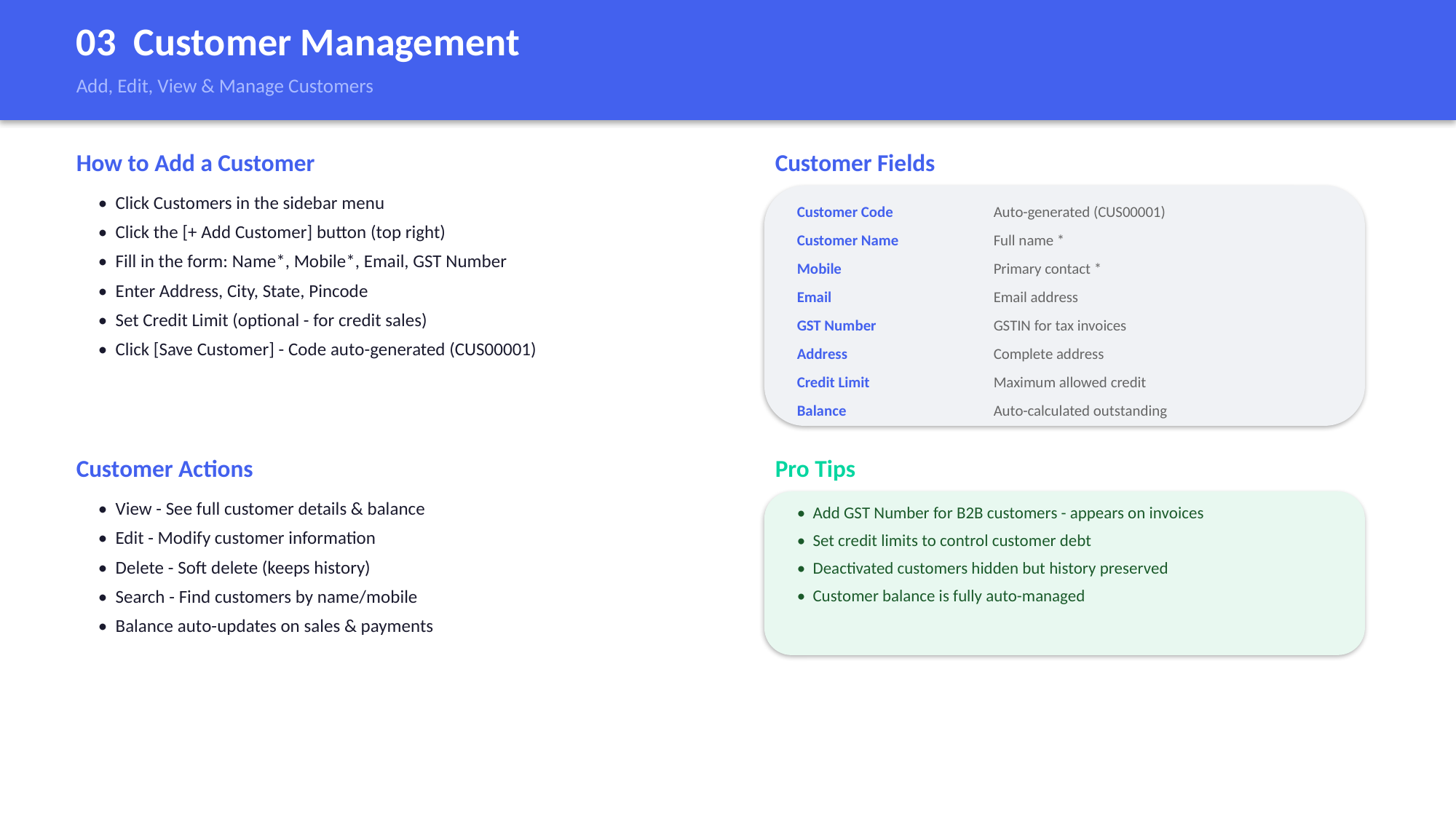

03  Customer Management
Add, Edit, View & Manage Customers
How to Add a Customer
Customer Fields
•  Click Customers in the sidebar menu
•  Click the [+ Add Customer] button (top right)
•  Fill in the form: Name*, Mobile*, Email, GST Number
•  Enter Address, City, State, Pincode
•  Set Credit Limit (optional - for credit sales)
•  Click [Save Customer] - Code auto-generated (CUS00001)

Customer Code
Auto-generated (CUS00001)
Customer Name
Full name *
Mobile
Primary contact *
Email
Email address
GST Number
GSTIN for tax invoices
Address
Complete address
Credit Limit
Maximum allowed credit
Balance
Auto-calculated outstanding
Customer Actions
Pro Tips
•  View - See full customer details & balance
•  Edit - Modify customer information
•  Delete - Soft delete (keeps history)
•  Search - Find customers by name/mobile
•  Balance auto-updates on sales & payments

•  Add GST Number for B2B customers - appears on invoices
•  Set credit limits to control customer debt
•  Deactivated customers hidden but history preserved
•  Customer balance is fully auto-managed